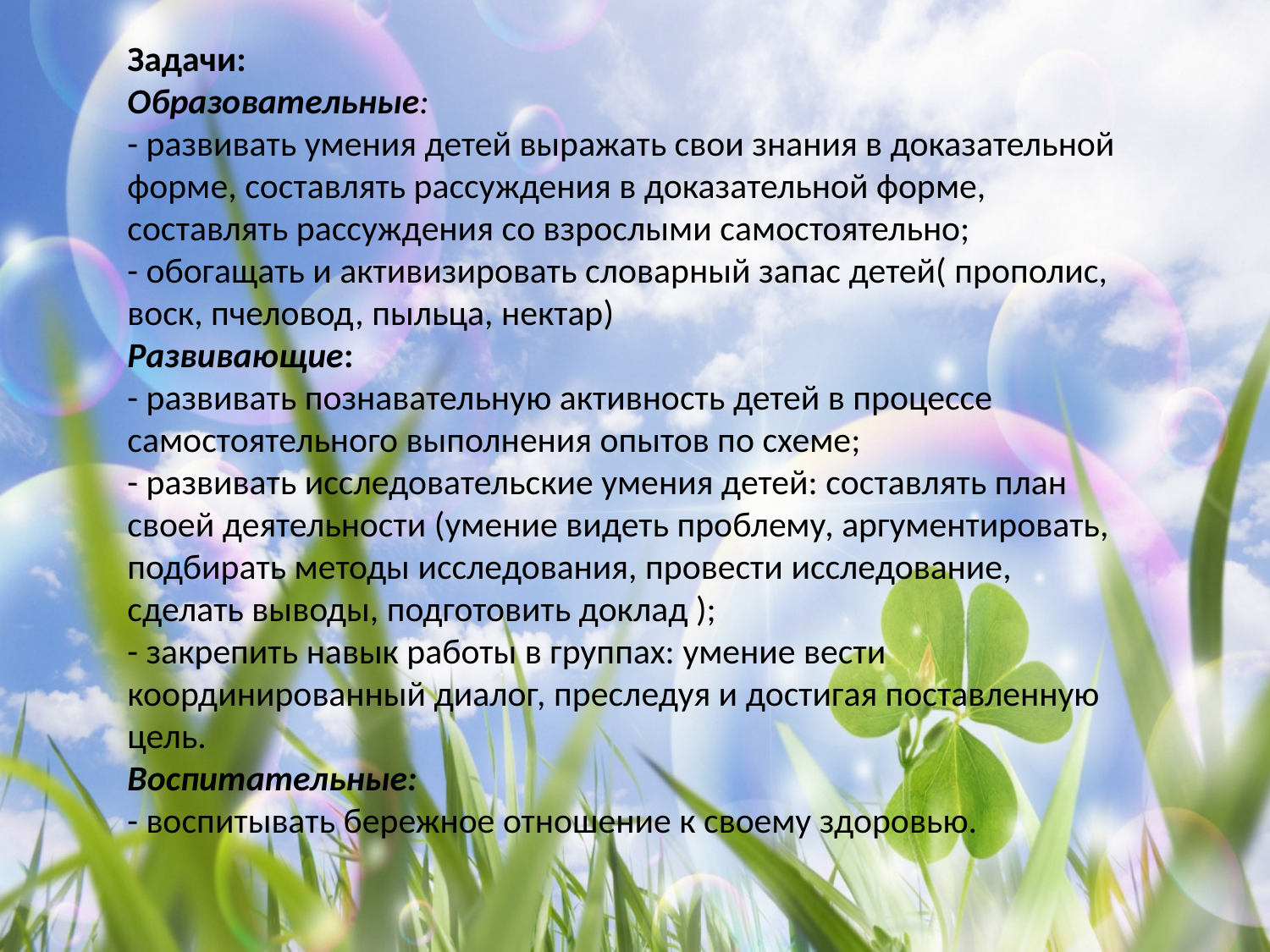

Задачи:
Образовательные:
- развивать умения детей выражать свои знания в доказательной форме, составлять рассуждения в доказательной форме, составлять рассуждения со взрослыми самостоятельно;
- обогащать и активизировать словарный запас детей( прополис, воск, пчеловод, пыльца, нектар)
Развивающие:
- развивать познавательную активность детей в процессе самостоятельного выполнения опытов по схеме;
- развивать исследовательские умения детей: составлять план своей деятельности (умение видеть проблему, аргументировать, подбирать методы исследования, провести исследование, сделать выводы, подготовить доклад );
- закрепить навык работы в группах: умение вести координированный диалог, преследуя и достигая поставленную цель.
Воспитательные:
- воспитывать бережное отношение к своему здоровью.

#